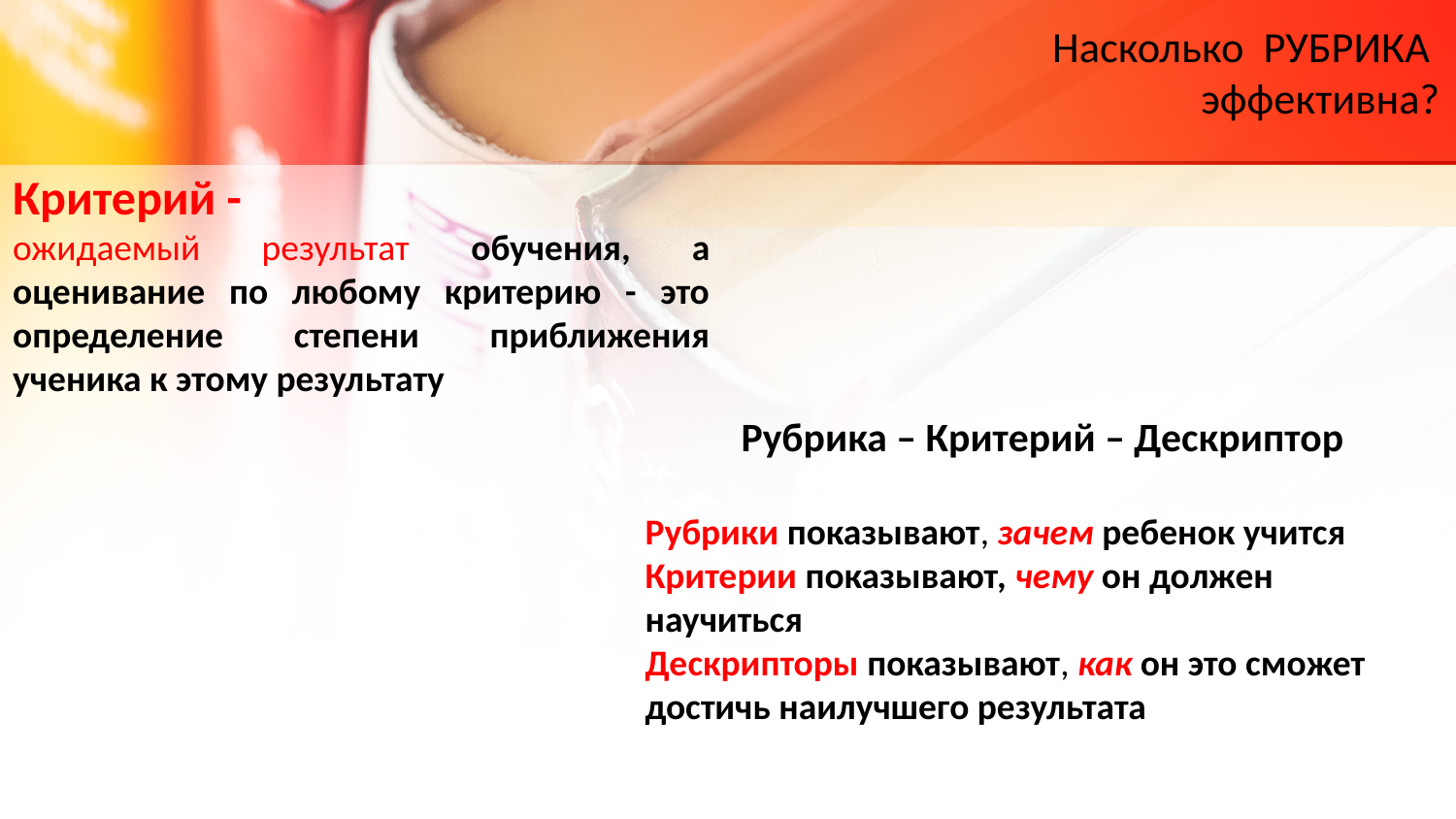

# Насколько  РУБРИКА эффективна?

Критерий -
ожидаемый результат обучения, а оценивание по любому критерию - это определение степени приближения ученика к этому результату

Рубрика – Критерий – Дескриптор

Рубрики показывают, зачем ребенок учится
Критерии показывают, чему он должен научиться
Дескрипторы показывают, как он это сможет достичь наилучшего результата